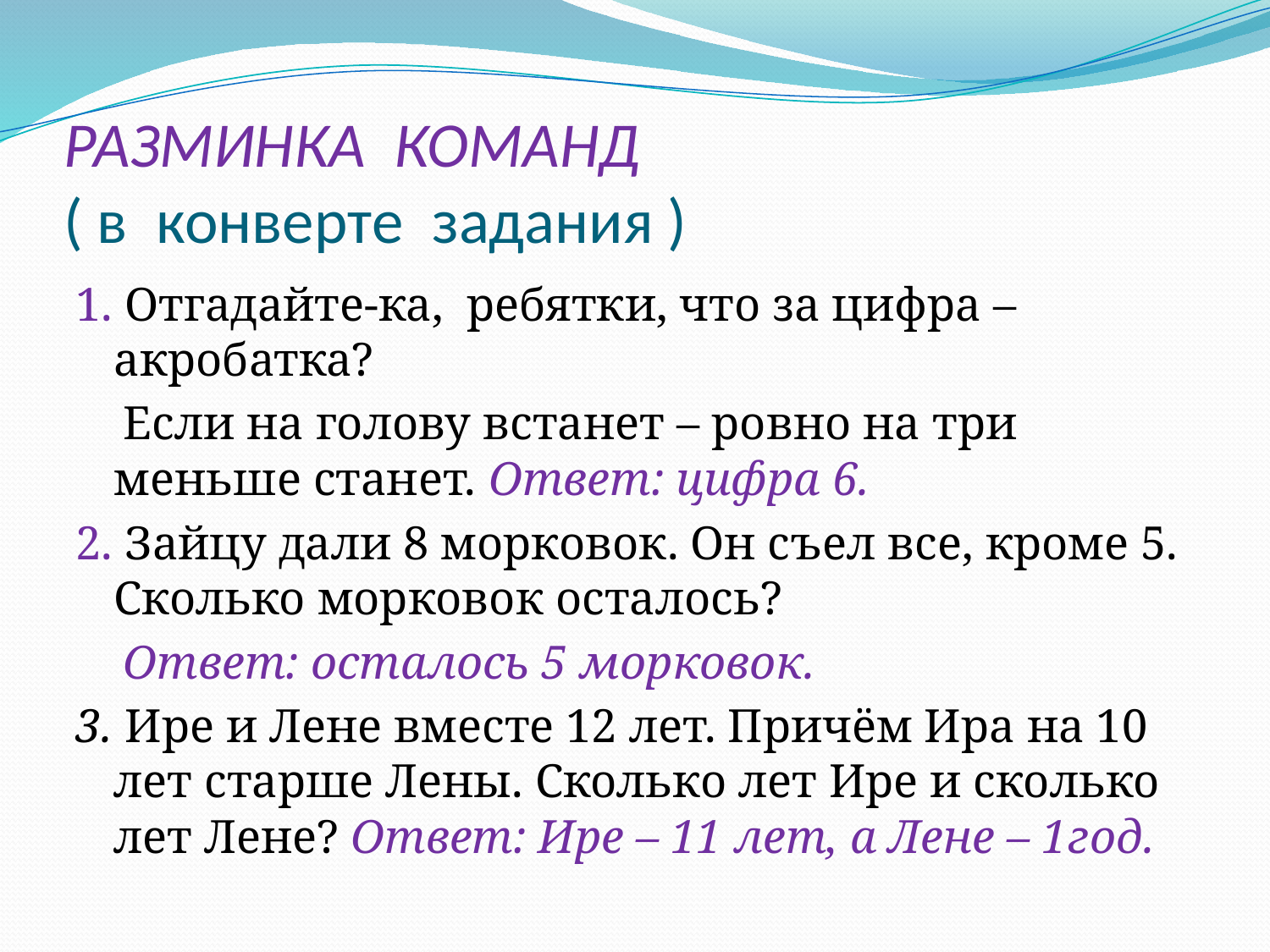

# РАЗМИНКА  КОМАНД ( в  конверте  задания )
1. Отгадайте-ка,  ребятки, что за цифра – акробатка?
    Если на голову встанет – ровно на три меньше станет. Ответ: цифра 6.
2. Зайцу дали 8 морковок. Он съел все, кроме 5. Сколько морковок осталось?
    Ответ: осталось 5 морковок.
3. Ире и Лене вместе 12 лет. Причём Ира на 10 лет старше Лены. Сколько лет Ире и сколько лет Лене? Ответ: Ире – 11 лет, а Лене – 1год.